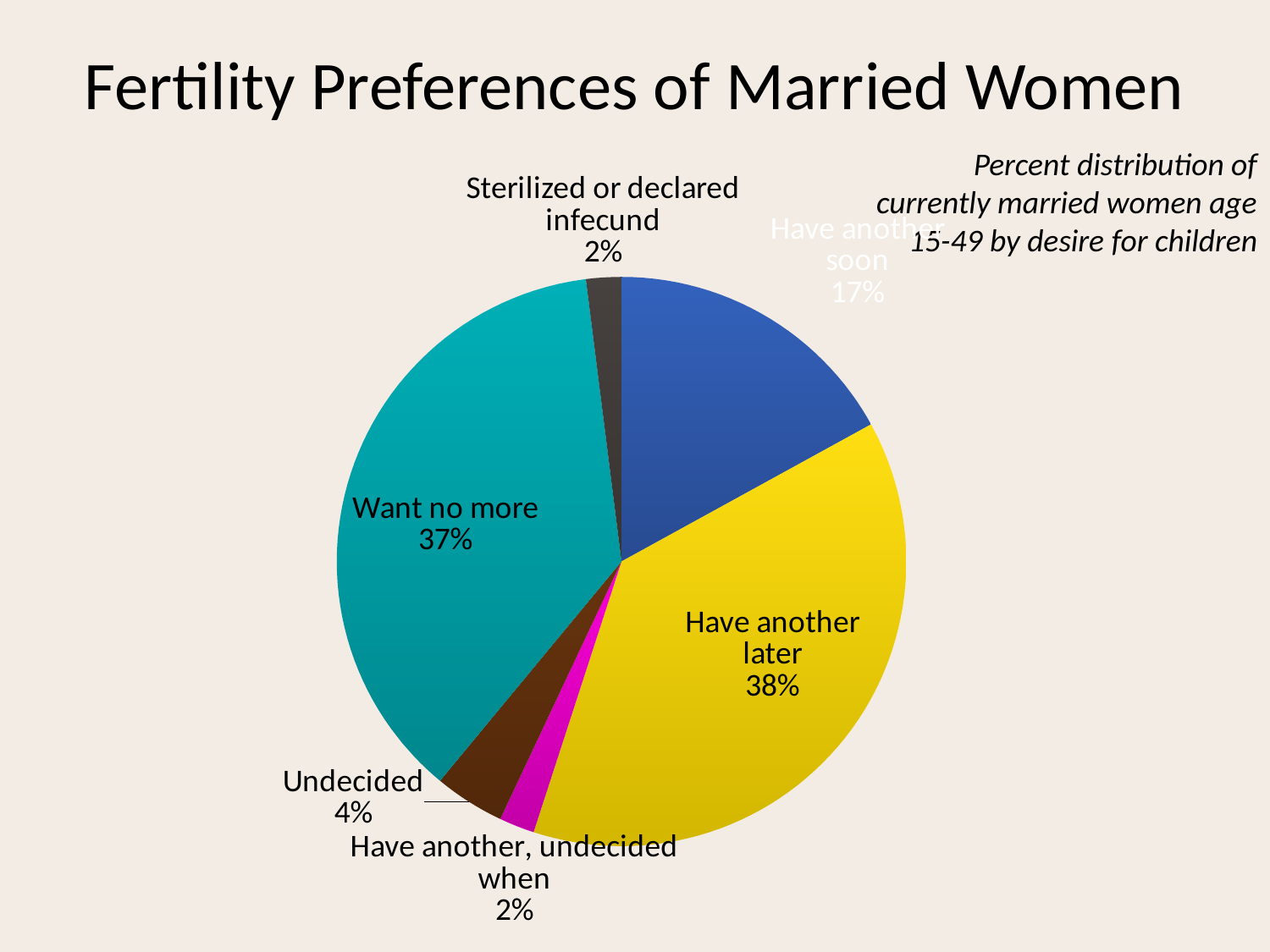

# Fertility Preferences of Married Women
Percent distribution of currently married women age 15-49 by desire for children

### Chart

| Category | Sales |
|---|---|
| Have another soon | 17.0 |
| Have another later | 38.0 |
| Have another, undecided when | 2.0 |
| Undecided | 4.0 |
| Want no more | 37.0 |
| Sterilized or declared infecund | 2.0 |